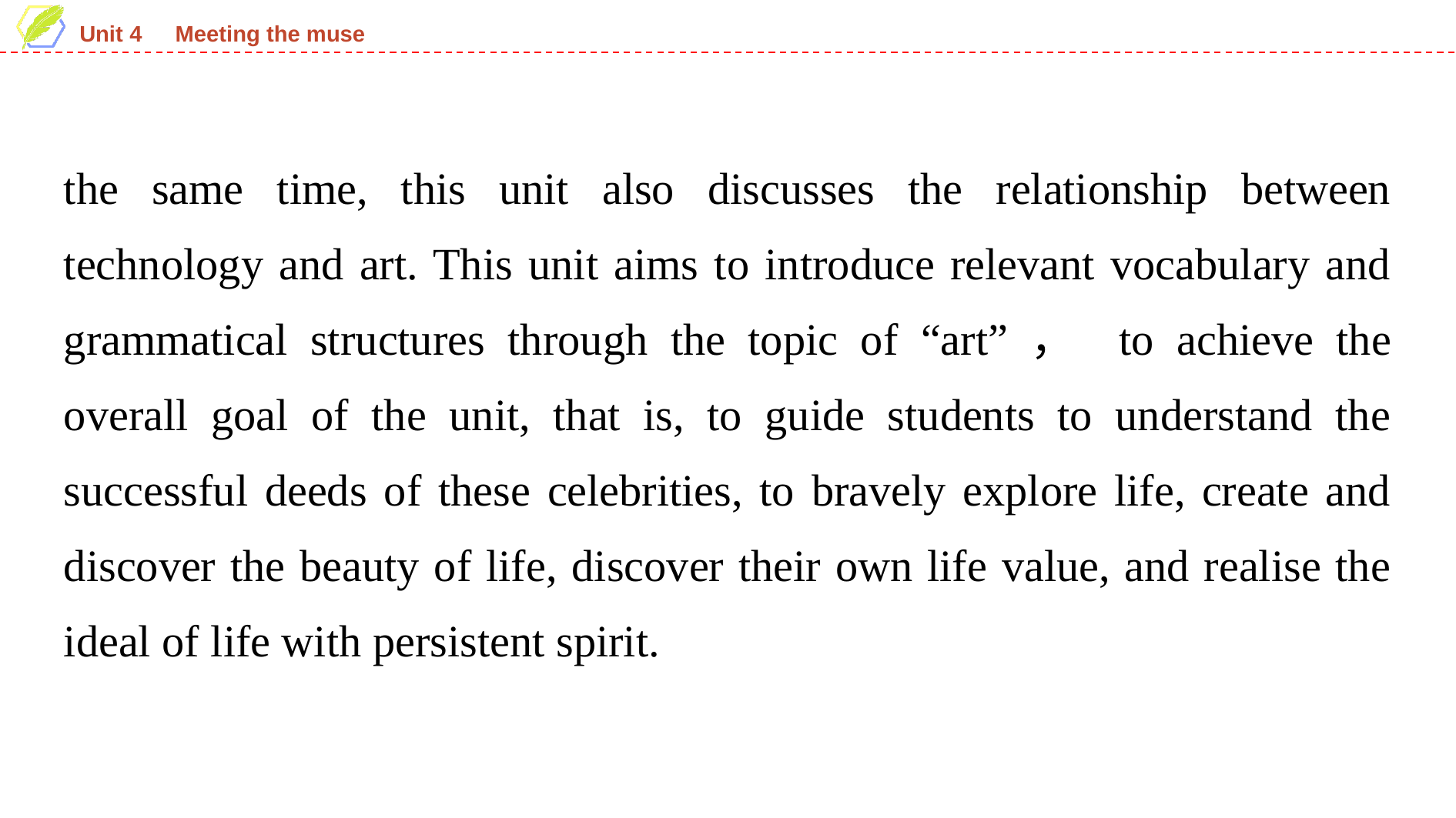

the same time, this unit also discusses the relationship between technology and art. This unit aims to introduce relevant vocabulary and grammatical structures through the topic of “art”， to achieve the overall goal of the unit, that is, to guide students to understand the successful deeds of these celebrities, to bravely explore life, create and discover the beauty of life, discover their own life value, and realise the ideal of life with persistent spirit.